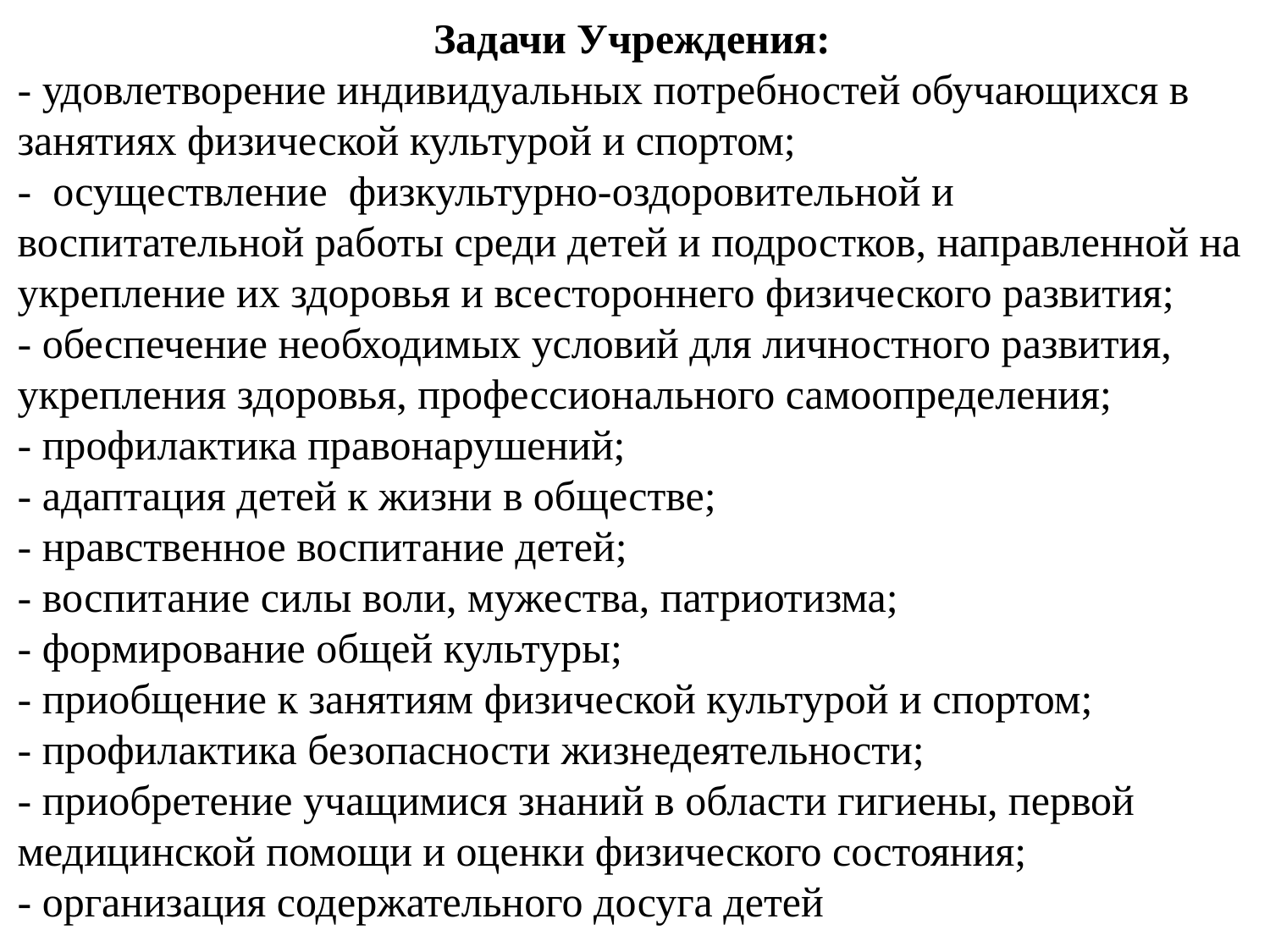

Задачи Учреждения:
- удовлетворение индивидуальных потребностей обучающихся в занятиях физической культурой и спортом;
-  осуществление  физкультурно-оздоровительной и воспитательной работы среди детей и подростков, направленной на укрепление их здоровья и всестороннего физического развития;
- обеспечение необходимых условий для личностного развития, укрепления здоровья, профессионального самоопределения;
- профилактика правонарушений;
- адаптация детей к жизни в обществе;
- нравственное воспитание детей;
- воспитание силы воли, мужества, патриотизма;
- формирование общей культуры;
- приобщение к занятиям физической культурой и спортом;
- профилактика безопасности жизнедеятельности;
- приобретение учащимися знаний в области гигиены, первой медицинской помощи и оценки физического состояния;
- организация содержательного досуга детей